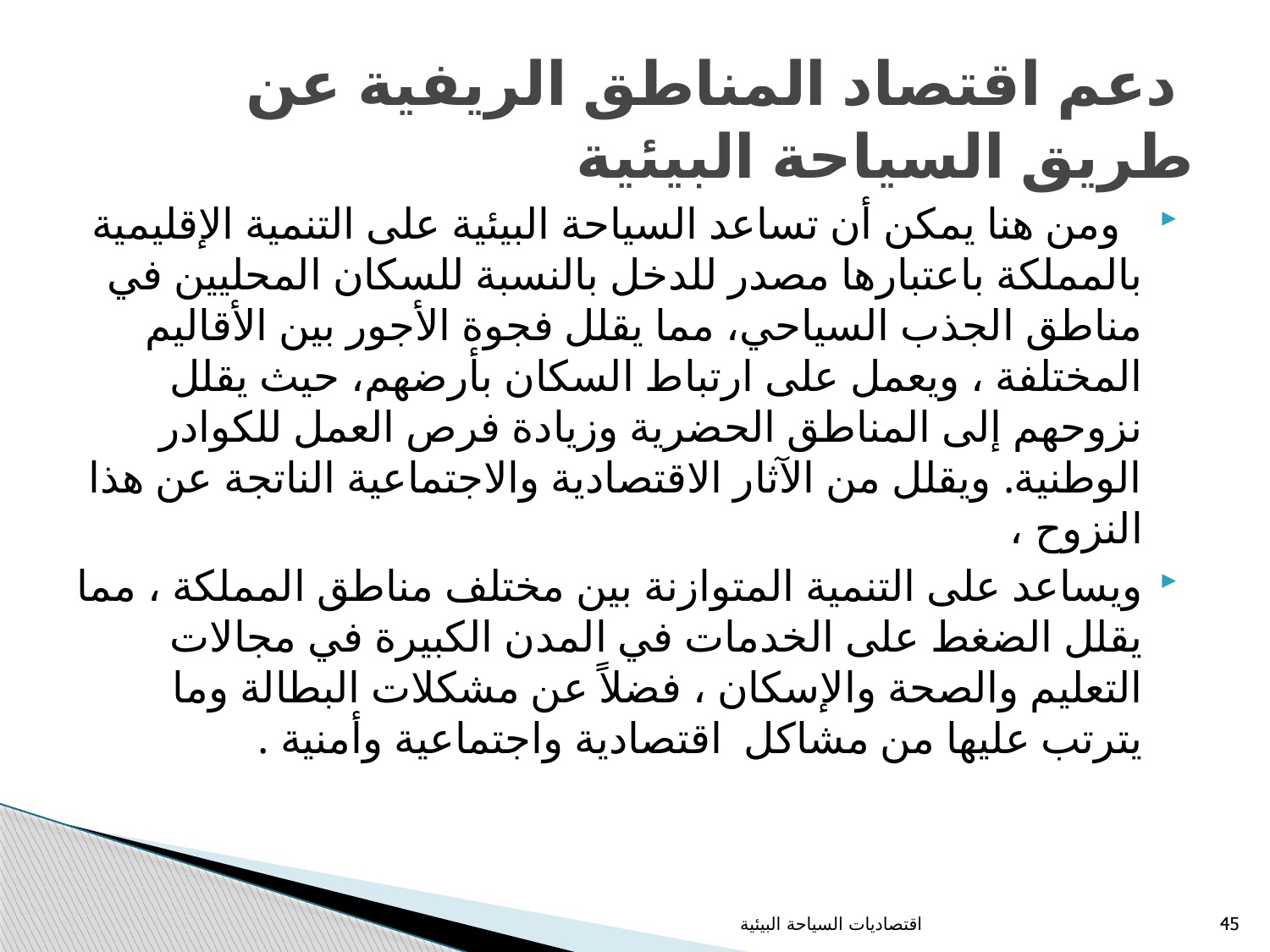

# دعم اقتصاد المناطق الريفية عن طريق السياحة البيئية
  ومن هنا يمكن أن تساعد السياحة البيئية على التنمية الإقليمية بالمملكة باعتبارها مصدر للدخل بالنسبة للسكان المحليين في مناطق الجذب السياحي، مما يقلل فجوة الأجور بين الأقاليم المختلفة ، ويعمل على ارتباط السكان بأرضهم، حيث يقلل نزوحهم إلى المناطق الحضرية وزيادة فرص العمل للكوادر الوطنية. ويقلل من الآثار الاقتصادية والاجتماعية الناتجة عن هذا النزوح ،
ويساعد على التنمية المتوازنة بين مختلف مناطق المملكة ، مما يقلل الضغط على الخدمات في المدن الكبيرة في مجالات التعليم والصحة والإسكان ، فضلاً عن مشكلات البطالة وما يترتب عليها من مشاكل  اقتصادية واجتماعية وأمنية .

اقتصاديات السياحة البيئية
45